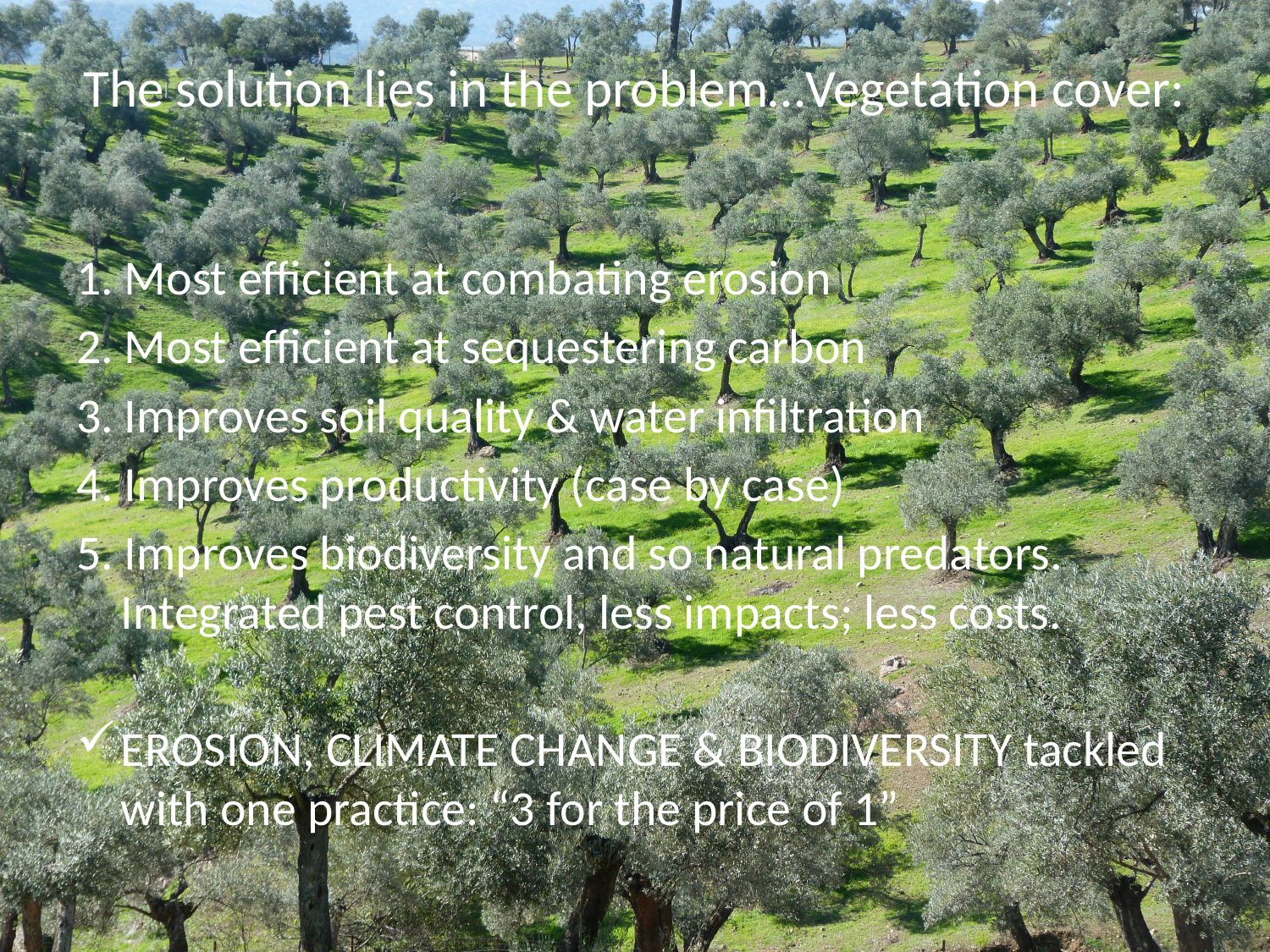

# The solution lies in the problem…Vegetation cover:
1. Most efficient at combating erosion
2. Most efficient at sequestering carbon
3. Improves soil quality & water infiltration
4. Improves productivity (case by case)
5. Improves biodiversity and so natural predators. Integrated pest control, less impacts; less costs.

EROSION, CLIMATE CHANGE & BIODIVERSITY tackled with one practice: “3 for the price of 1”